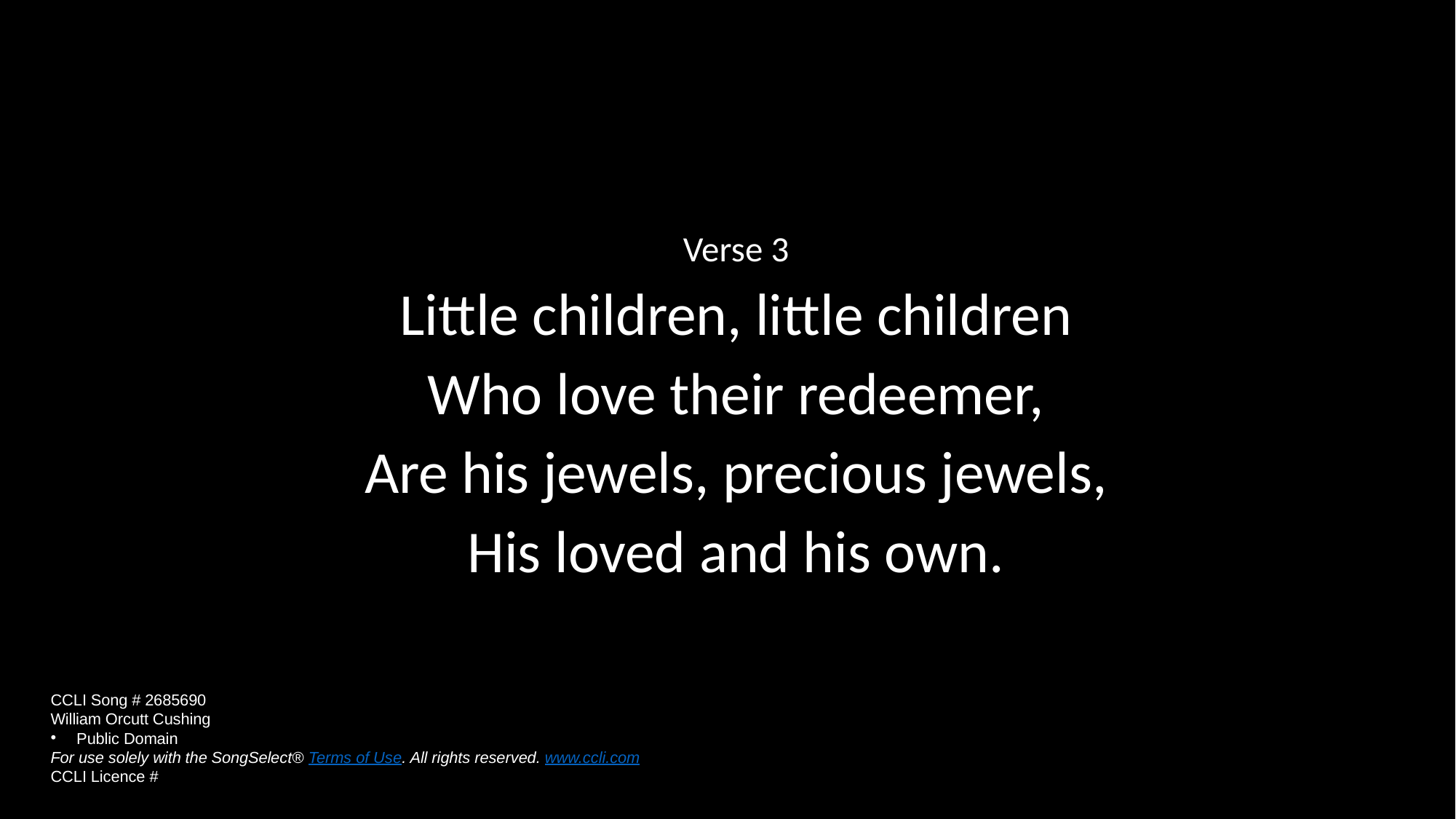

Verse 3
Little children, little children
Who love their redeemer,
Are his jewels, precious jewels,
His loved and his own.
CCLI Song # 2685690
William Orcutt Cushing
Public Domain
For use solely with the SongSelect® Terms of Use. All rights reserved. www.ccli.com
CCLI Licence #